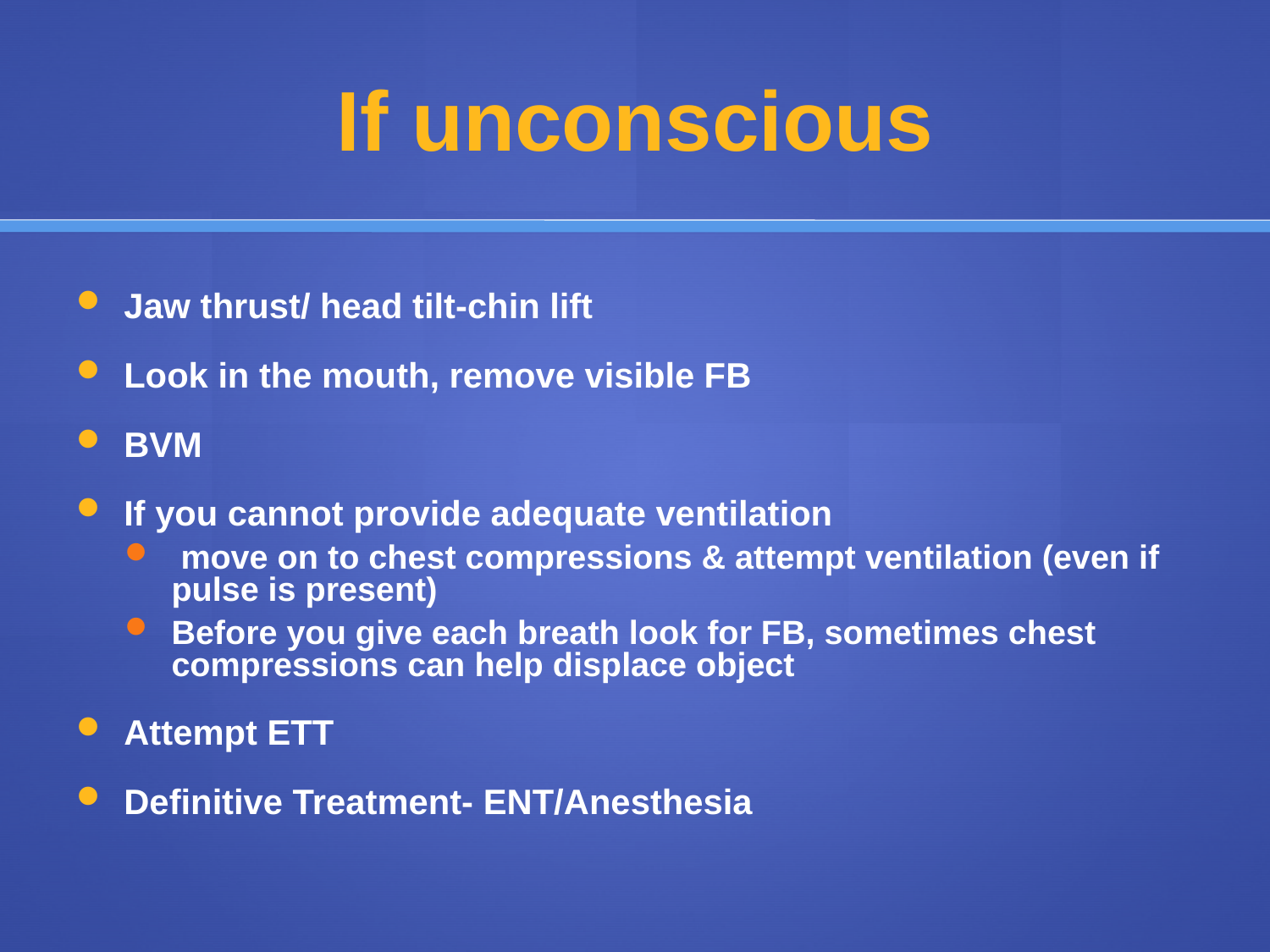

# If unconscious
Jaw thrust/ head tilt-chin lift
Look in the mouth, remove visible FB
BVM
If you cannot provide adequate ventilation
 move on to chest compressions & attempt ventilation (even if pulse is present)
Before you give each breath look for FB, sometimes chest compressions can help displace object
Attempt ETT
Definitive Treatment- ENT/Anesthesia